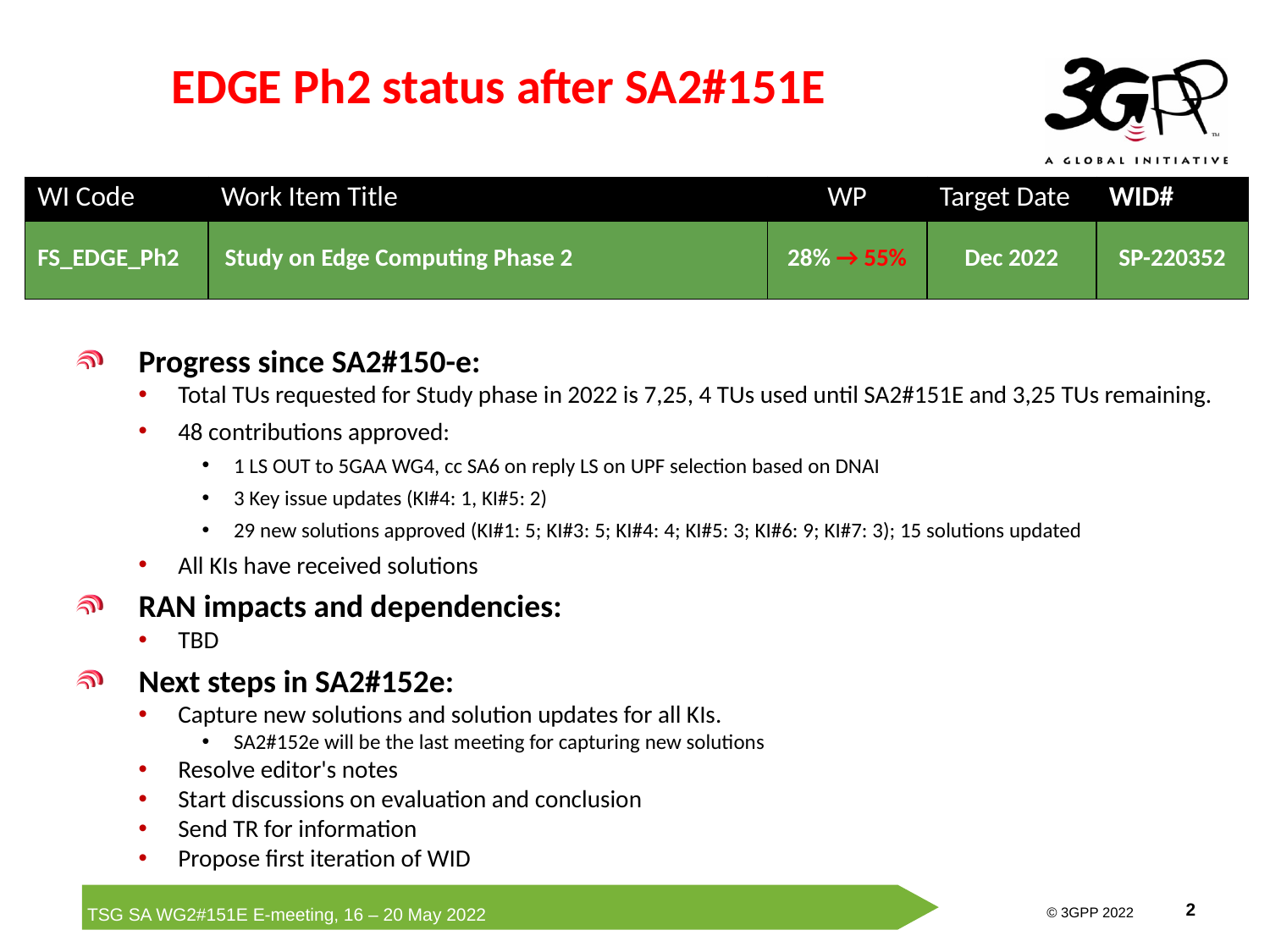

# EDGE Ph2 status after SA2#151E
| WI Code | Work Item Title | WP | Target Date | WID# |
| --- | --- | --- | --- | --- |
| FS\_EDGE\_Ph2 | Study on Edge Computing Phase 2 | 28% → 55% | Dec 2022 | SP-220352 |
Progress since SA2#150-e:
Total TUs requested for Study phase in 2022 is 7,25, 4 TUs used until SA2#151E and 3,25 TUs remaining.
48 contributions approved:
1 LS OUT to 5GAA WG4, cc SA6 on reply LS on UPF selection based on DNAI
3 Key issue updates (KI#4: 1, KI#5: 2)
29 new solutions approved (KI#1: 5; KI#3: 5; KI#4: 4; KI#5: 3; KI#6: 9; KI#7: 3); 15 solutions updated
All KIs have received solutions
RAN impacts and dependencies:
TBD
Next steps in SA2#152e:
Capture new solutions and solution updates for all KIs.
SA2#152e will be the last meeting for capturing new solutions
Resolve editor's notes
Start discussions on evaluation and conclusion
Send TR for information
Propose first iteration of WID